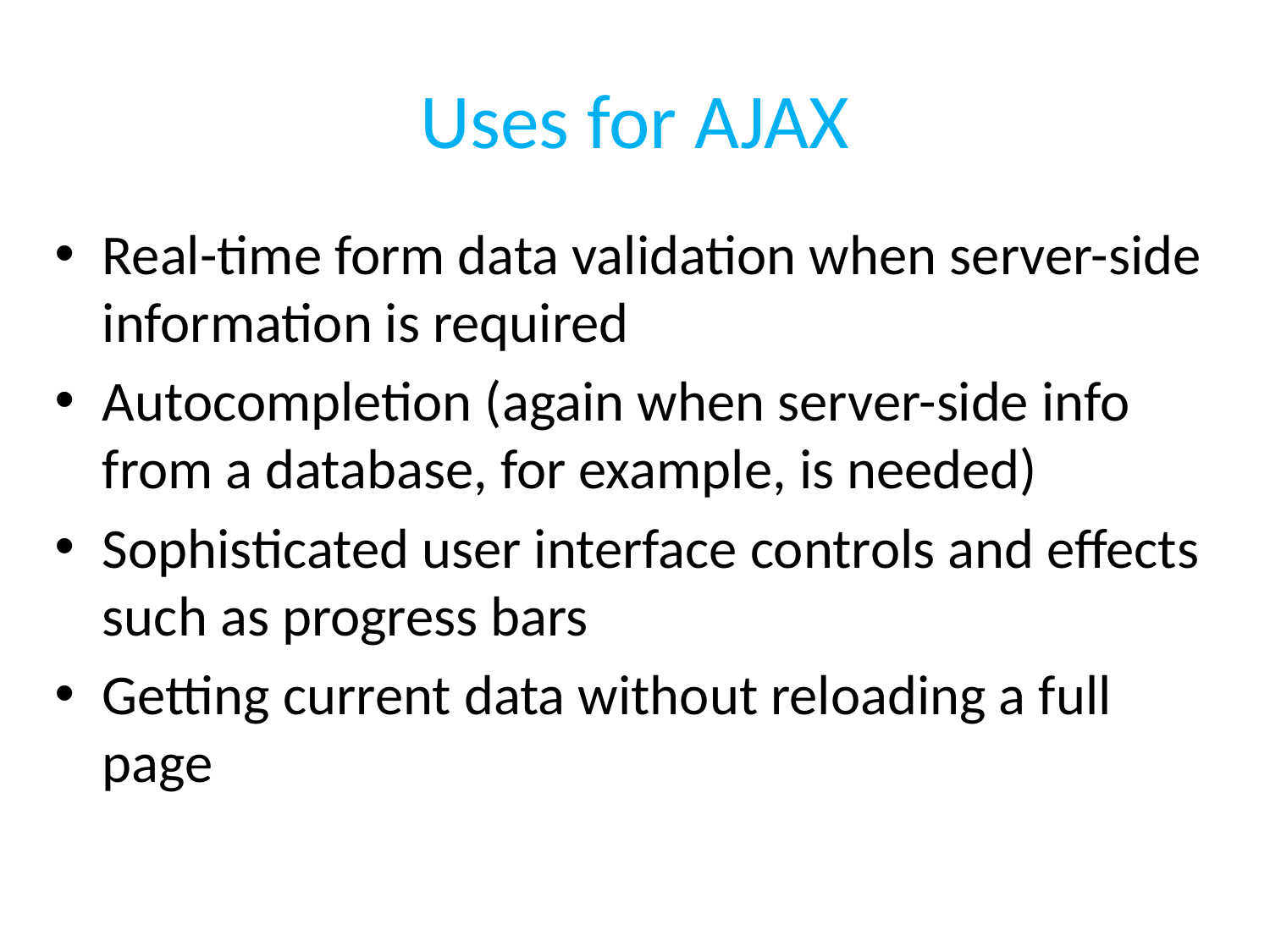

# Uses for AJAX
Real-time form data validation when server-side information is required
Autocompletion (again when server-side info from a database, for example, is needed)
Sophisticated user interface controls and effects such as progress bars
Getting current data without reloading a full page